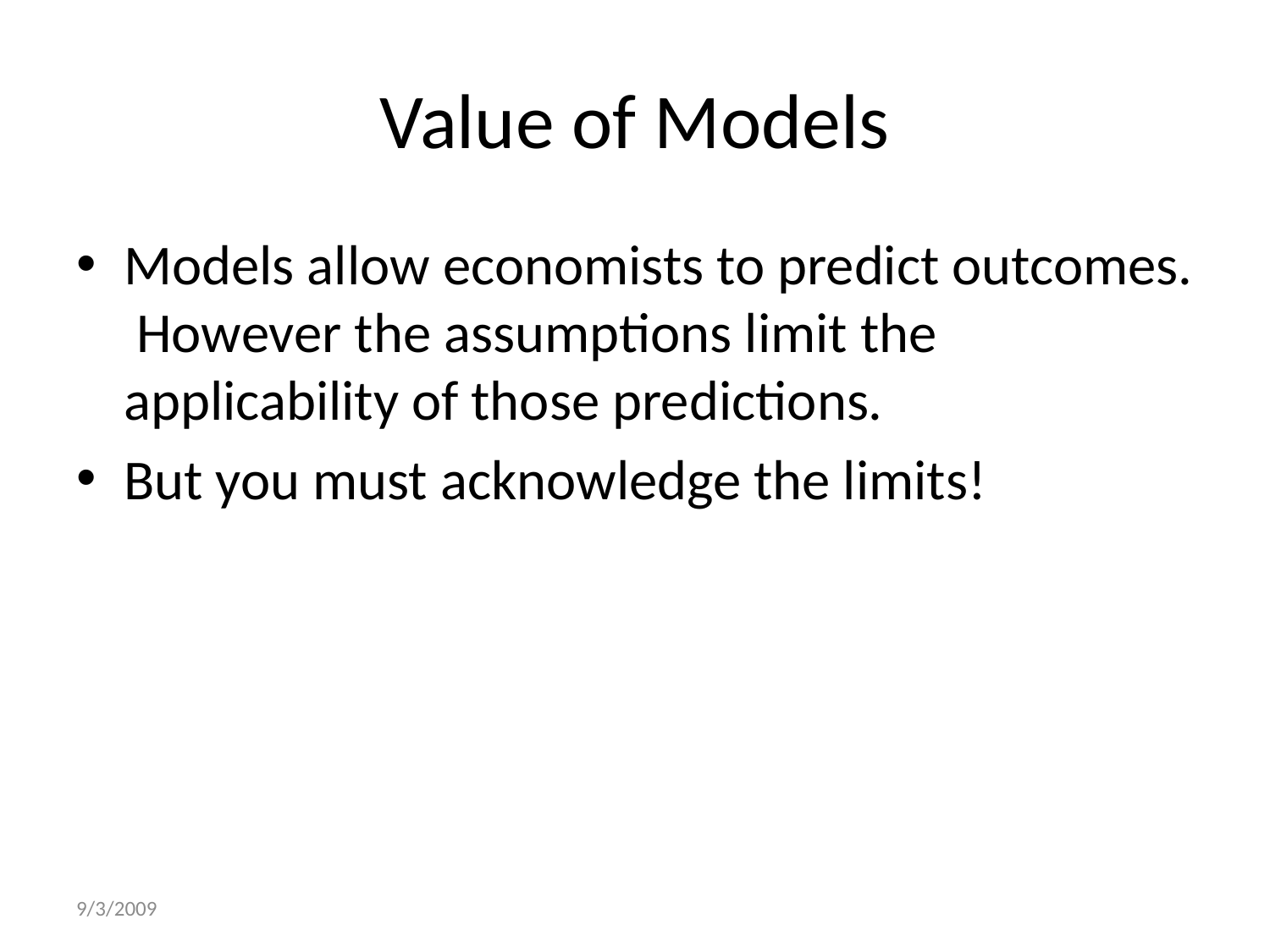

Value of Models
Models allow economists to predict outcomes.  However the assumptions limit the applicability of those predictions.
But you must acknowledge the limits!

9/3/2009